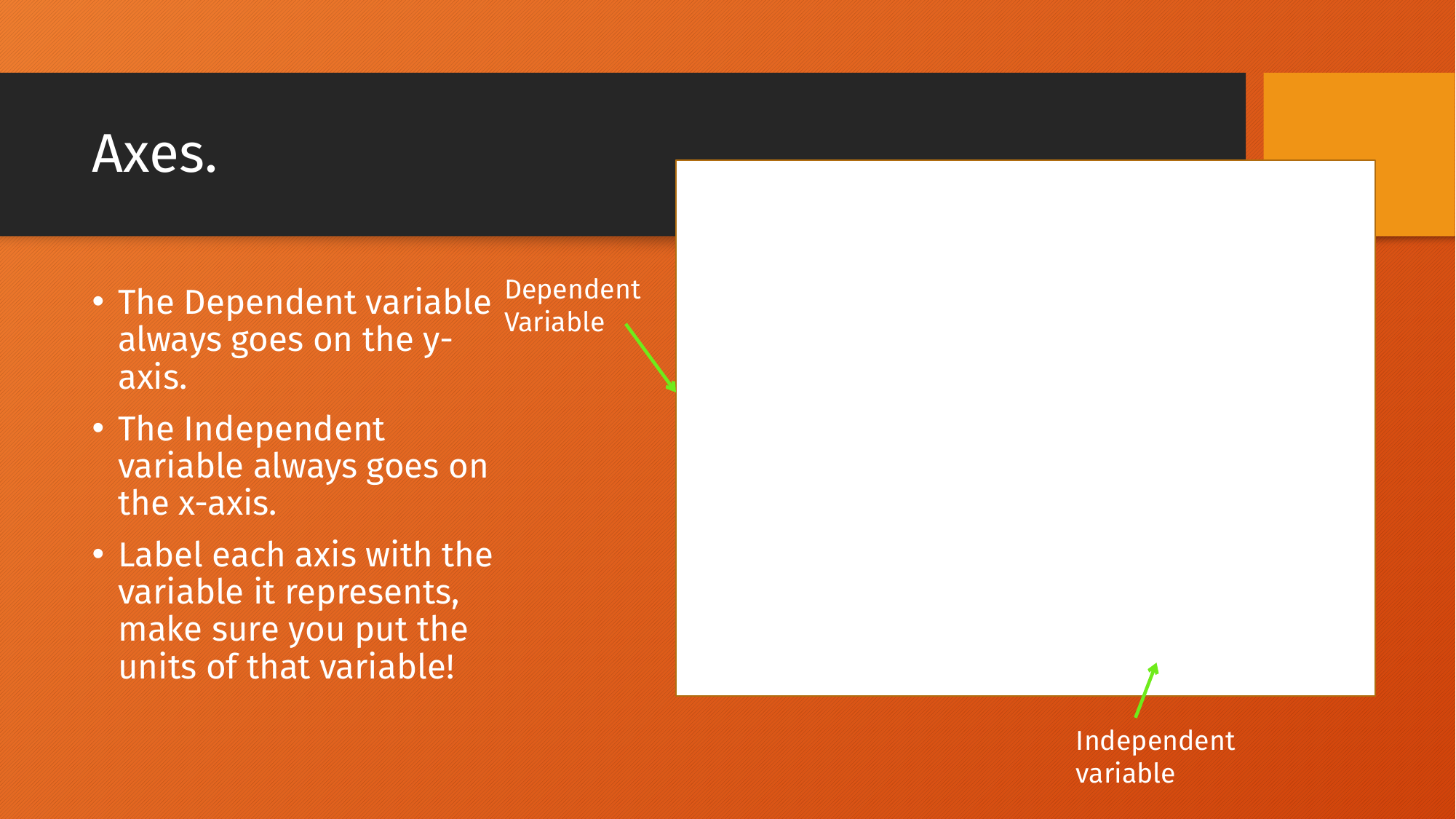

# Axes.

### Chart: Graph of Acceleration vs Mass
for a Cart Moving under the Influence of a Constant Force

| Category |  |
|---|---|
Dependent Variable
The Dependent variable always goes on the y-axis.
The Independent variable always goes on the x-axis.
Label each axis with the variable it represents, make sure you put the units of that variable!
Independent variable